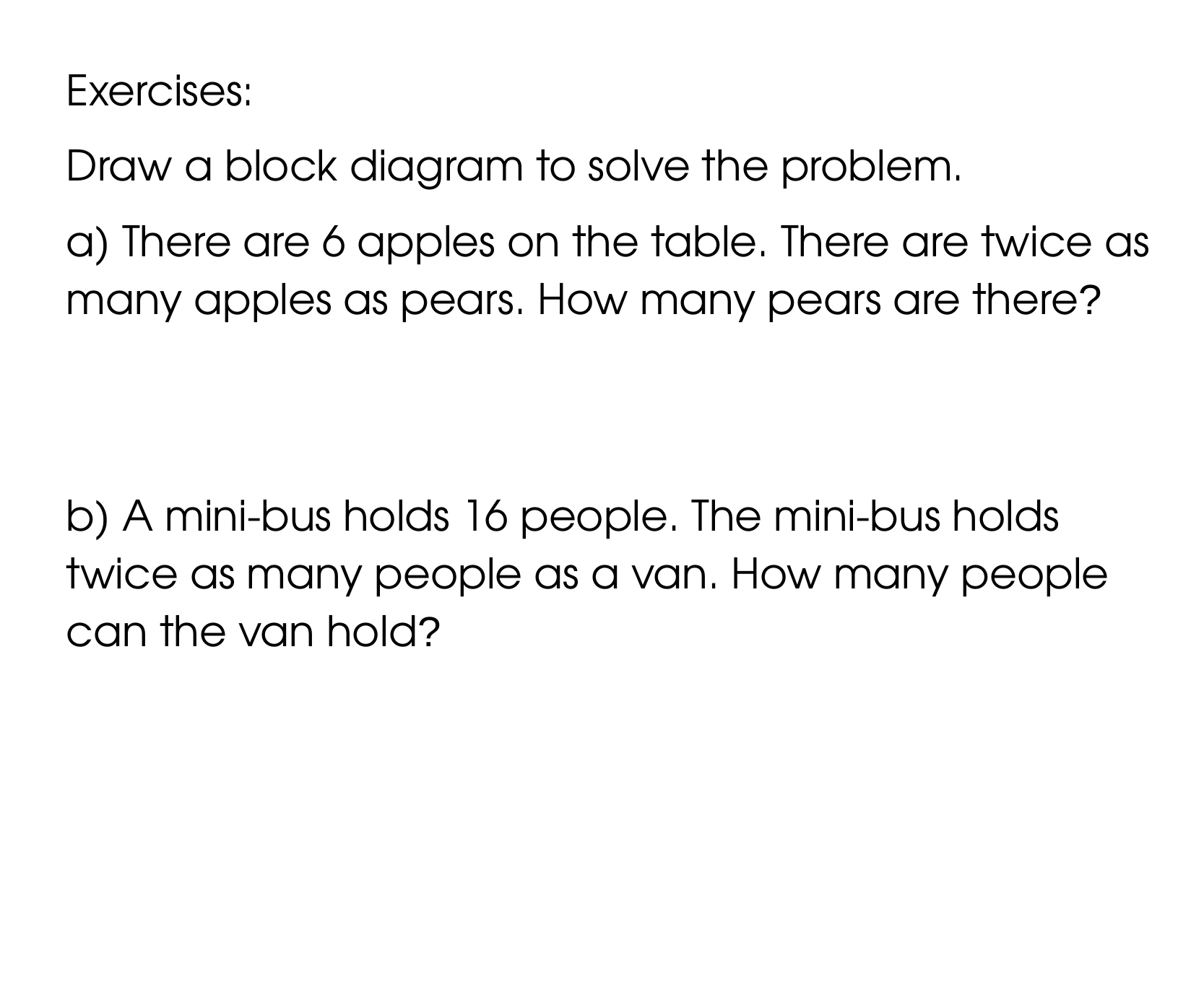

Exercises:
Draw a block diagram to solve the problem.
a) There are 6 apples on the table. There are twice as many apples as pears. How many pears are there?
b) A mini-bus holds 16 people. The mini-bus holds
twice as many people as a van. How many people can the van hold?